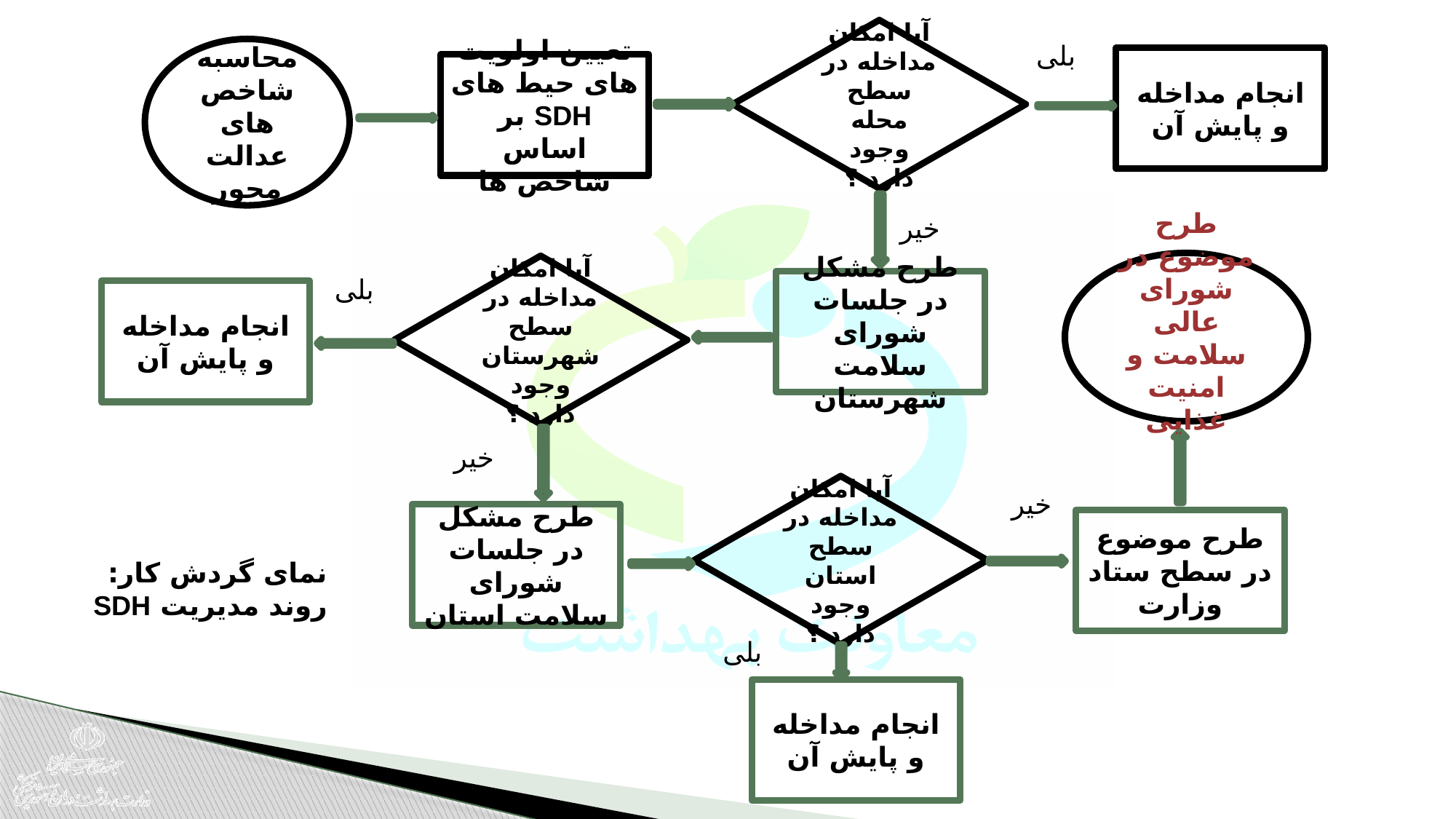

آیا امکان مداخله در سطح محله وجود دارد ؟
بلی
محاسبه شاخص های عدالت محور
انجام مداخله و پایش آن
تعیین اولویت های حیط های SDH بر اساس شاخص ها

خیر

طرح موضوع در شورای عالی سلامت و امنیت غذایی

آیا امکان مداخله در سطح شهرستان وجود دارد ؟
بلی
طرح مشکل در جلسات شورای سلامت شهرستان
انجام مداخله و پایش آن

خیر

آیا امکان مداخله در سطح استان وجود دارد ؟
خیر
طرح مشکل در جلسات شورای سلامت استان
طرح موضوع در سطح ستاد وزارت
نمای گردش کار: روند مدیریت SDH

بلی

انجام مداخله و پایش آن